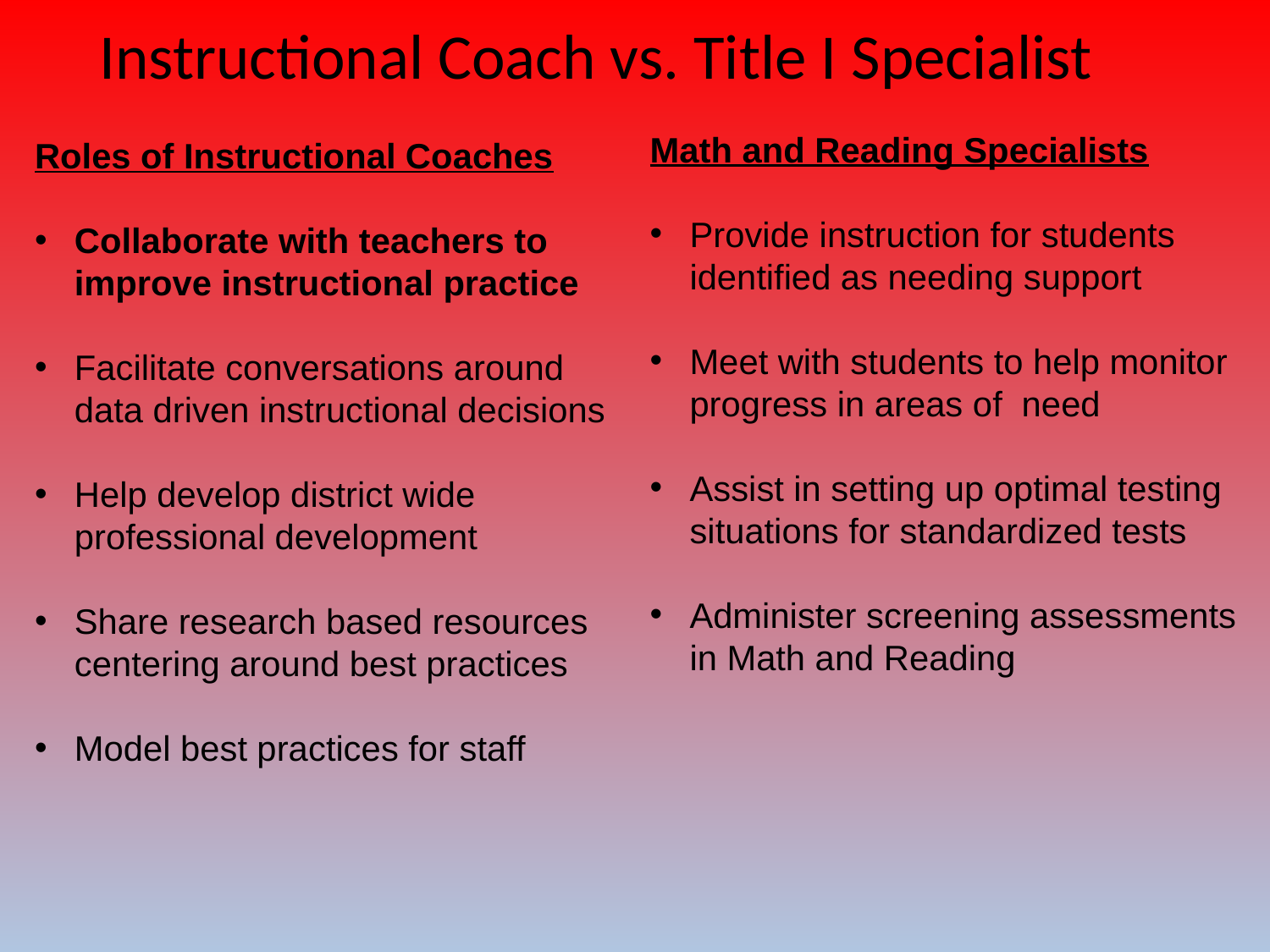

# Instructional Coach vs. Title I Specialist
Math and Reading Specialists

Provide instruction for students identified as needing support

Meet with students to help monitor progress in areas of  need

Assist in setting up optimal testing situations for standardized tests

Administer screening assessments in Math and Reading

Roles of Instructional Coaches

Collaborate with teachers to improve instructional practice

Facilitate conversations around data driven instructional decisions

Help develop district wide professional development

Share research based resources centering around best practices

Model best practices for staff